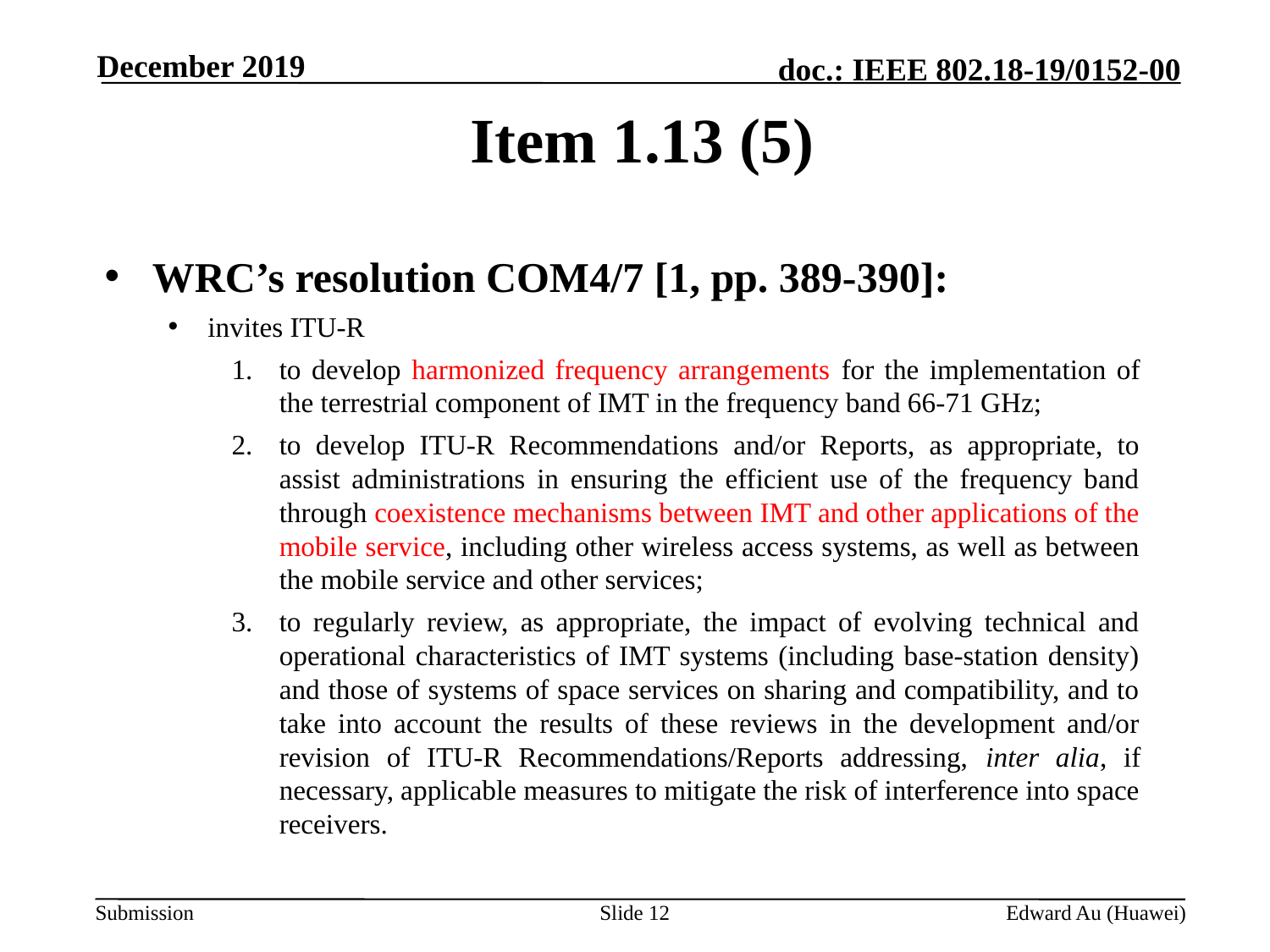

December 2019
# Item 1.13 (5)
WRC’s resolution COM4/7 [1, pp. 389-390]:
invites ITU-R
to develop harmonized frequency arrangements for the implementation of the terrestrial component of IMT in the frequency band 66-71 GHz;
to develop ITU-R Recommendations and/or Reports, as appropriate, to assist administrations in ensuring the efficient use of the frequency band through coexistence mechanisms between IMT and other applications of the mobile service, including other wireless access systems, as well as between the mobile service and other services;
to regularly review, as appropriate, the impact of evolving technical and operational characteristics of IMT systems (including base-station density) and those of systems of space services on sharing and compatibility, and to take into account the results of these reviews in the development and/or revision of ITU-R Recommendations/Reports addressing, inter alia, if necessary, applicable measures to mitigate the risk of interference into space receivers.
Slide 12
Edward Au (Huawei)